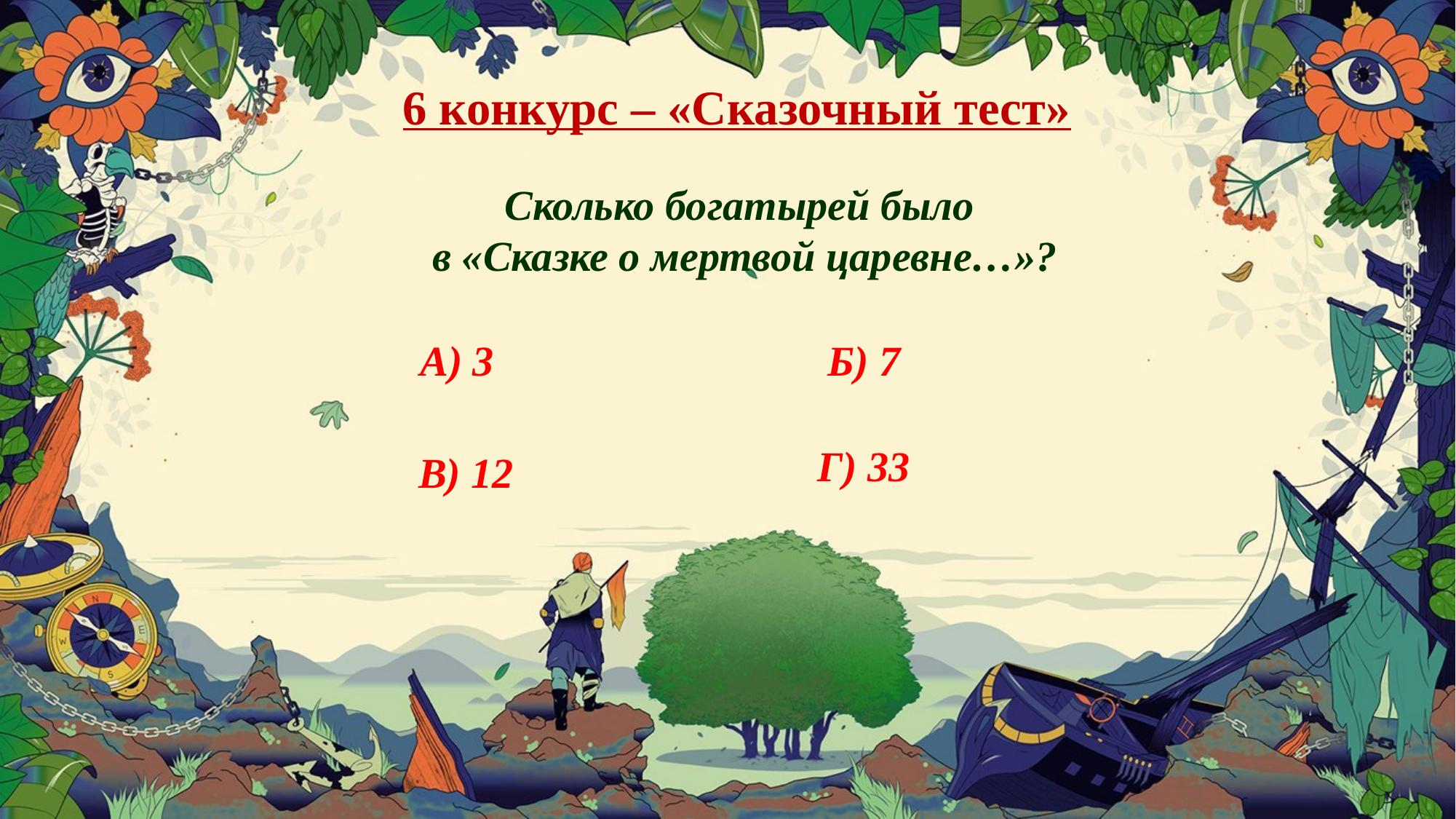

6 конкурс – «Сказочный тест»
Сколько богатырей было
в «Сказке о мертвой царевне…»?
А) 3
Б) 7
Г) 33
В) 12